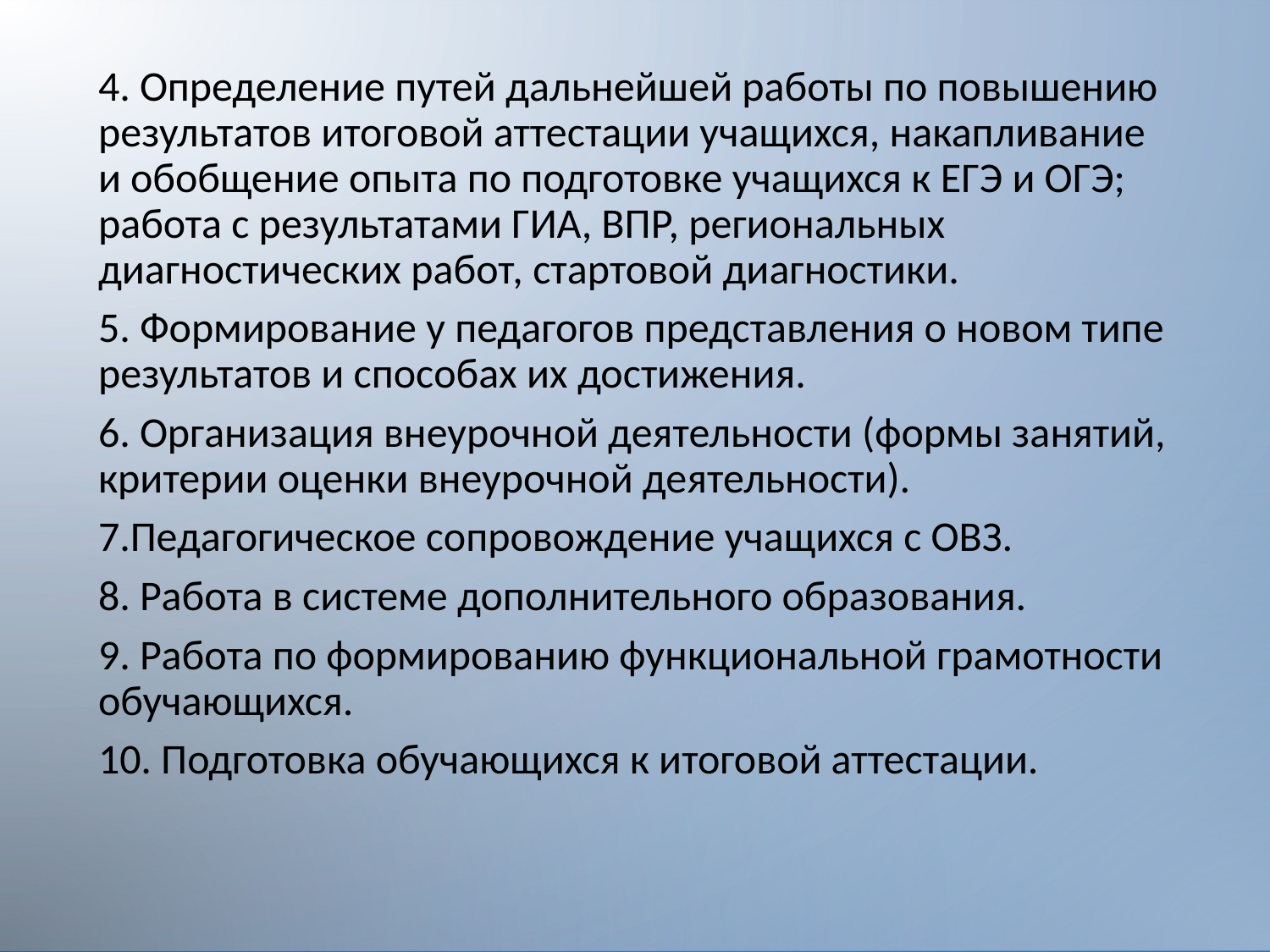

4. Определение путей дальнейшей работы по повышению результатов итоговой аттестации учащихся, накапливание и обобщение опыта по подготовке учащихся к ЕГЭ и ОГЭ; работа с результатами ГИА, ВПР, региональных диагностических работ, стартовой диагностики.
5. Формирование у педагогов представления о новом типе результатов и способах их достижения.
6. Организация внеурочной деятельности (формы занятий, критерии оценки внеурочной деятельности).
7.Педагогическое сопровождение учащихся с ОВЗ.
8. Работа в системе дополнительного образования.
9. Работа по формированию функциональной грамотности обучающихся.
10. Подготовка обучающихся к итоговой аттестации.